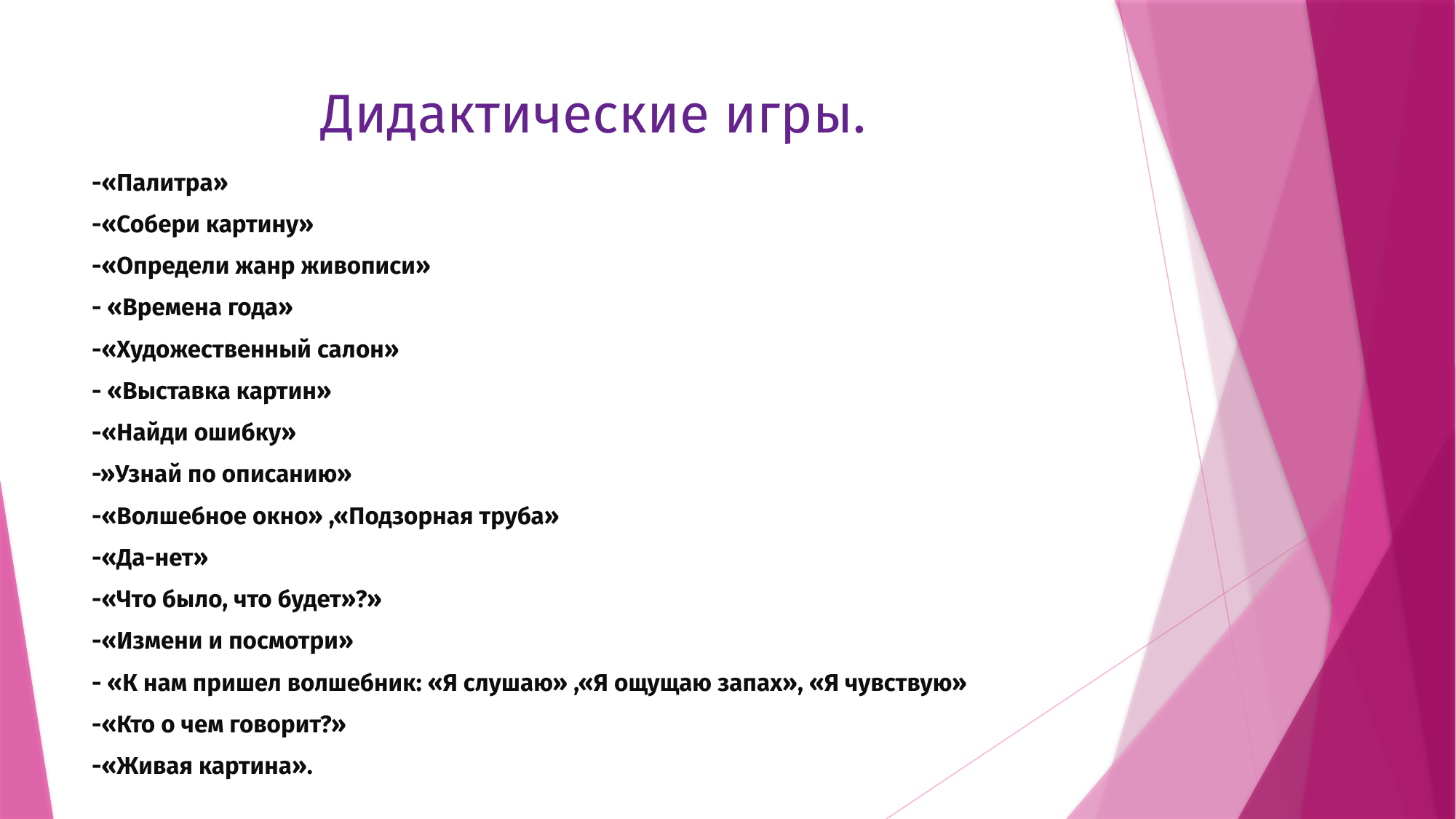

# Дидактические игры.
-«Палитра»
-«Собери картину»
-«Определи жанр живописи»
- «Времена года»
-«Художественный салон»
- «Выставка картин»
-«Найди ошибку»
-»Узнай по описанию»
-«Волшебное окно» ,«Подзорная труба»
-«Да-нет»
-«Что было, что будет»?»
-«Измени и посмотри»
- «К нам пришел волшебник: «Я слушаю» ,«Я ощущаю запах», «Я чувствую»
-«Кто о чем говорит?»
-«Живая картина».